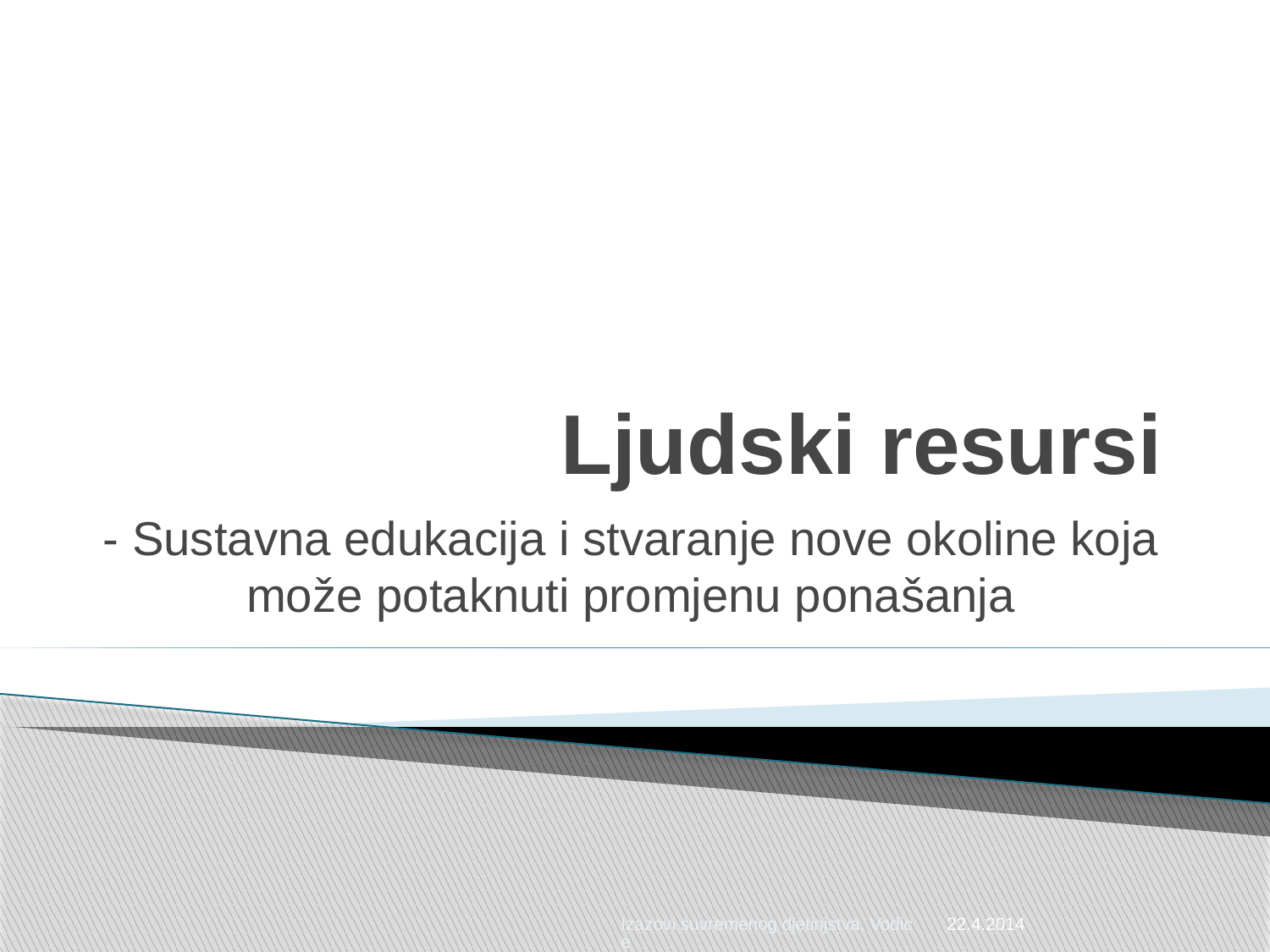

# Ljudski resursi
- Sustavna edukacija i stvaranje nove okoline koja može potaknuti promjenu ponašanja
Izazovi suvremenog djetinjstva, Vodice
22.4.2014